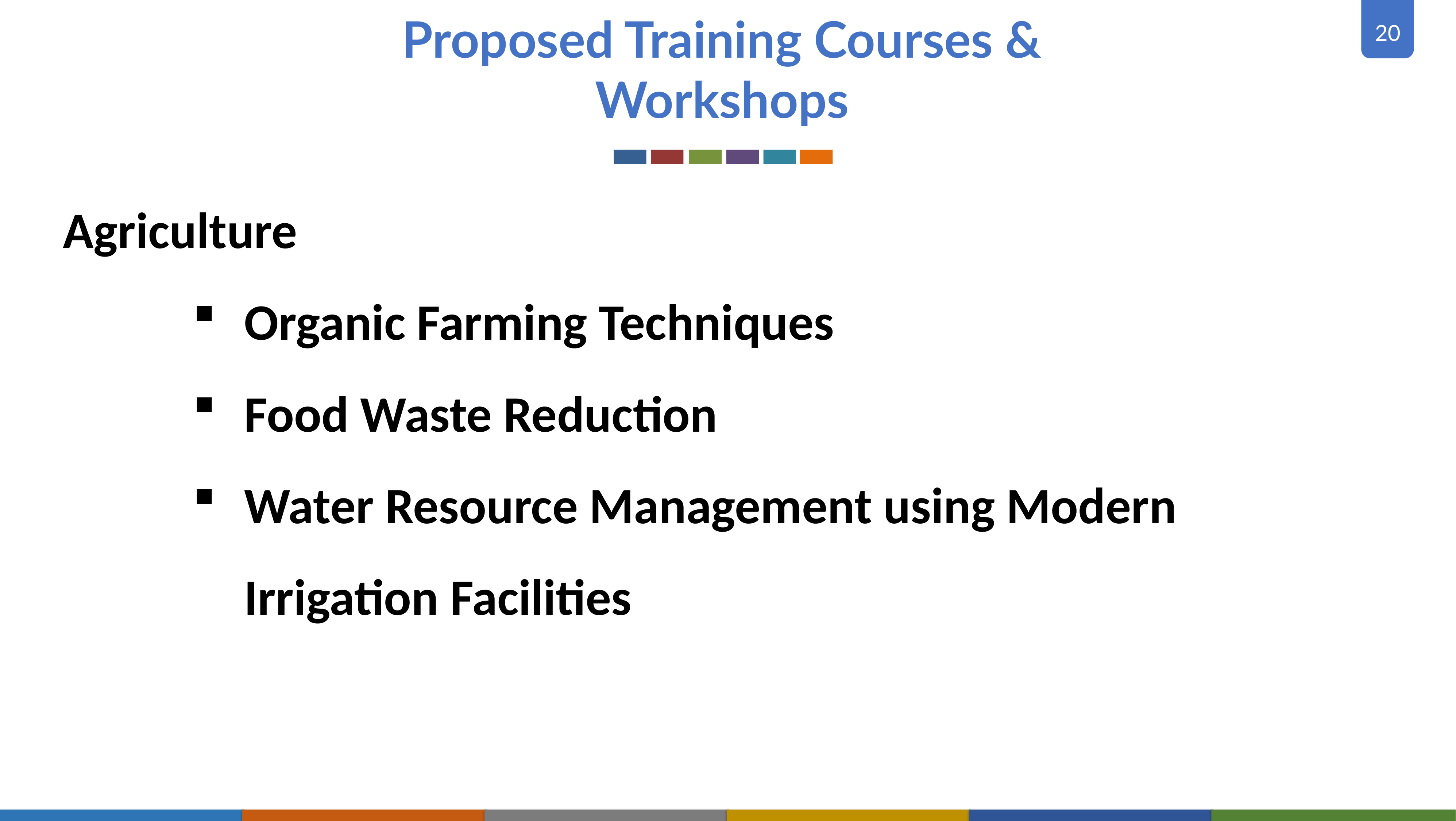

Proposed Training Courses & Workshops

Agriculture
Organic Farming Techniques
Food Waste Reduction
Water Resource Management using Modern Irrigation Facilities